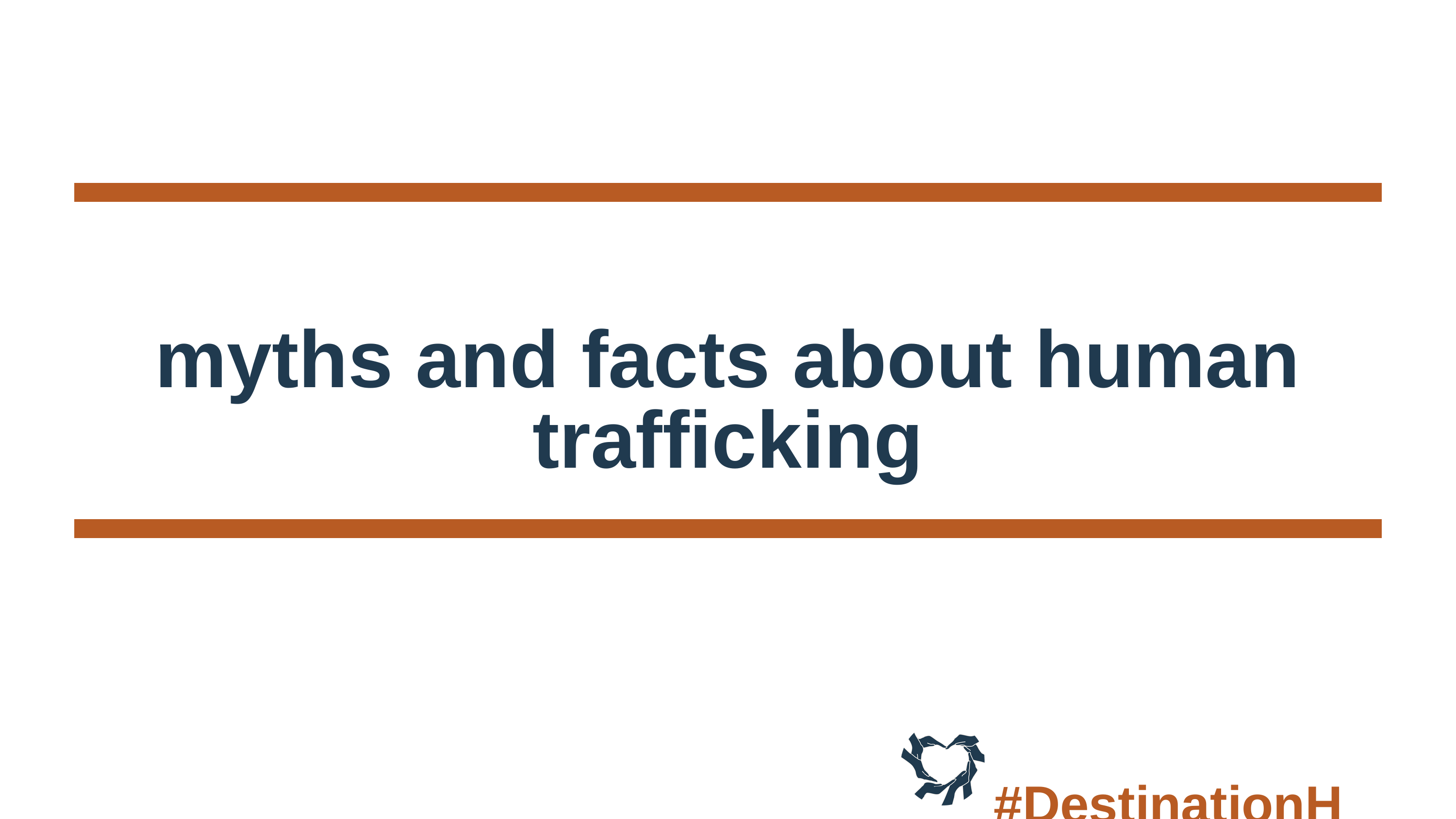

myths and facts about human trafficking

#DestinationHope